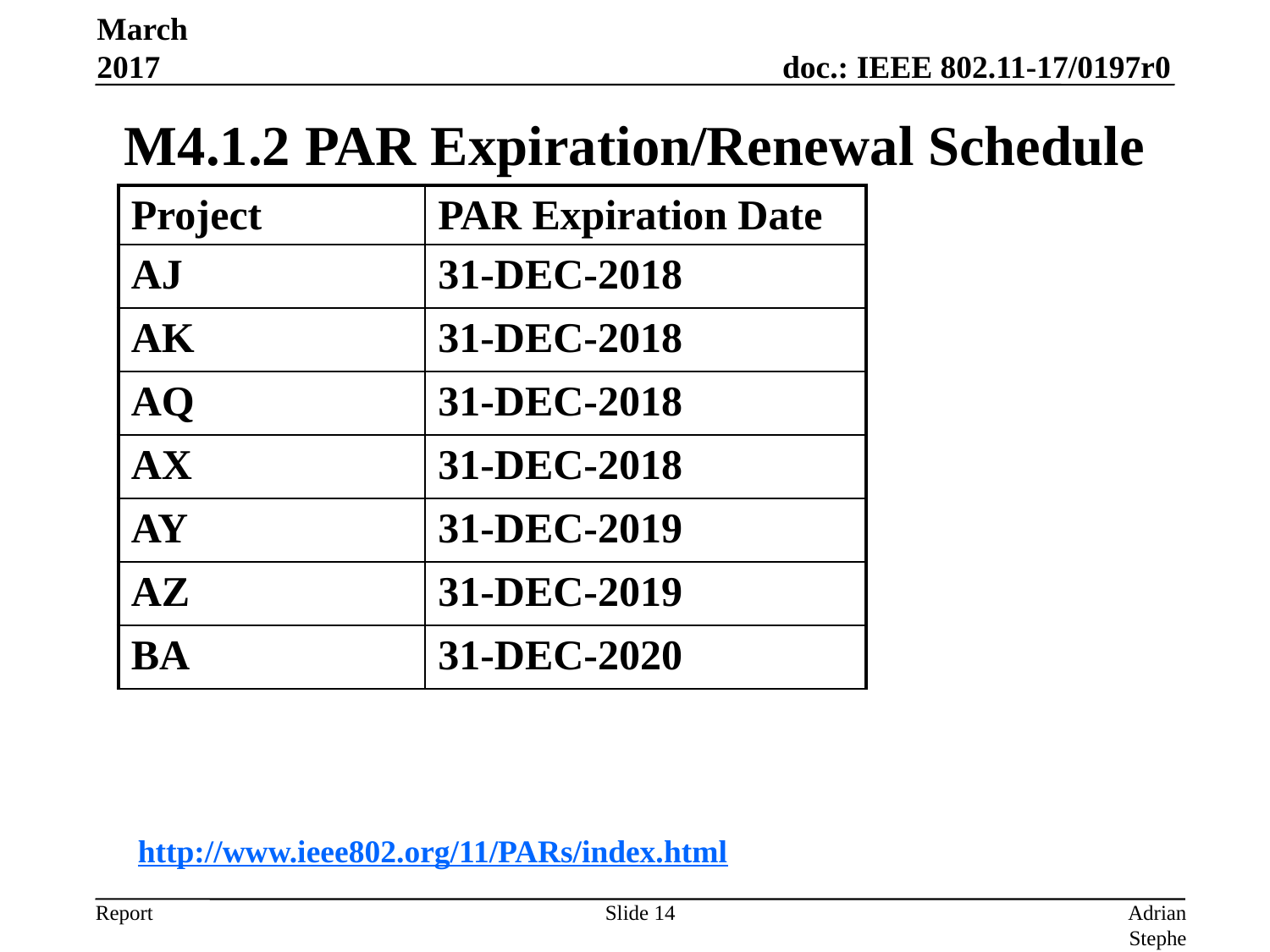

March 2017
# M4.1.2 PAR Expiration/Renewal Schedule
| Project | PAR Expiration Date |
| --- | --- |
| AJ | 31-DEC-2018 |
| AK | 31-DEC-2018 |
| AQ | 31-DEC-2018 |
| AX | 31-DEC-2018 |
| AY | 31-DEC-2019 |
| AZ | 31-DEC-2019 |
| BA | 31-DEC-2020 |
http://www.ieee802.org/11/PARs/index.html
Slide 14
Adrian Stephens, Intel Corporation